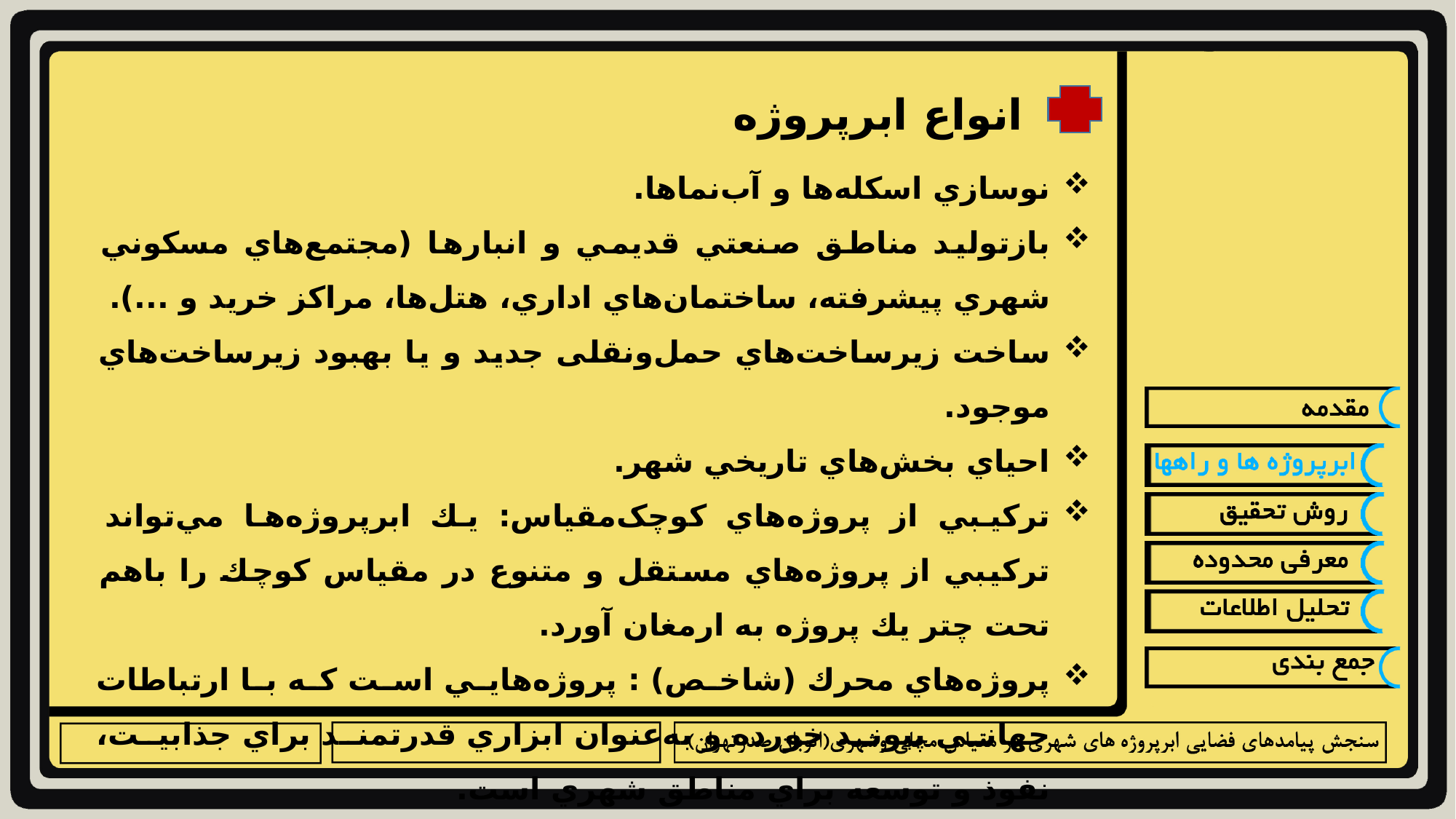

انواع ابرپروژه

نوسازي اسكله‌ها و آب‌نماها.
بازتوليد مناطق صنعتي قديمي و انبارها (مجتمع‌هاي مسكوني شهري پيشرفته، ساختمان‌هاي اداري، هتل‌ها، مراكز خريد و ...).
ساخت زيرساخت‌هاي حمل‌ونقلی جديد و يا بهبود زيرساخت‌هاي موجود.
احياي بخش‌هاي تاريخي شهر.
تركيبي از پروژه‌هاي کوچک‌مقیاس: يك ابرپروژه‌ها مي‌تواند تركيبي از پروژه‌هاي مستقل و متنوع در مقياس كوچك را باهم تحت چتر يك پروژه به ارمغان آورد.
پروژه‌هاي محرك (شاخص) : پروژه‌هايي است كه با ارتباطات جهاني پيوند خورده و به‌عنوان ابزاري قدرتمند براي جذابيت، نفوذ و توسعه براي مناطق شهري است.